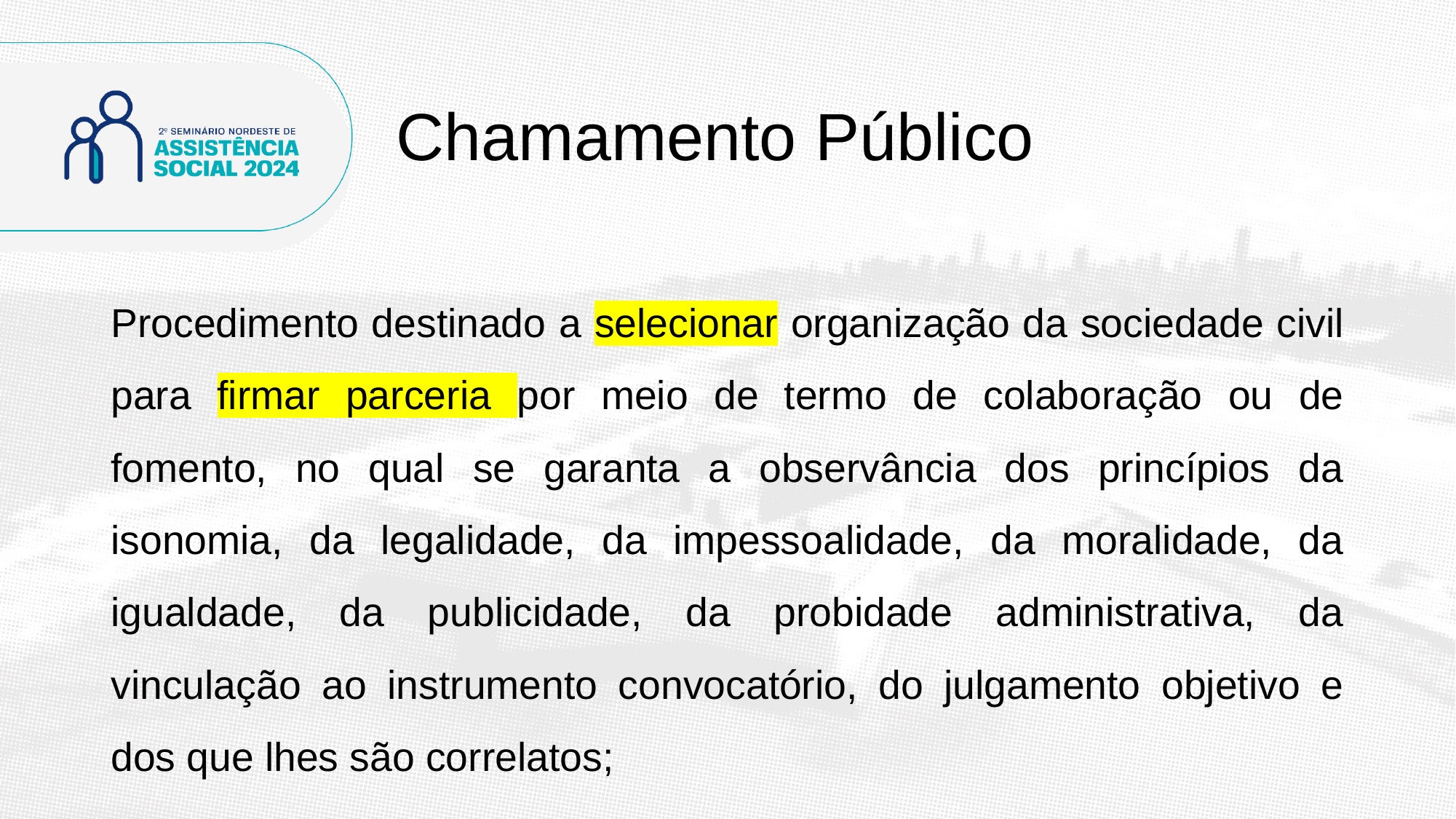

# Chamamento Público
Procedimento destinado a selecionar organização da sociedade civil para firmar parceria por meio de termo de colaboração ou de fomento, no qual se garanta a observância dos princípios da isonomia, da legalidade, da impessoalidade, da moralidade, da igualdade, da publicidade, da probidade administrativa, da vinculação ao instrumento convocatório, do julgamento objetivo e dos que lhes são correlatos;